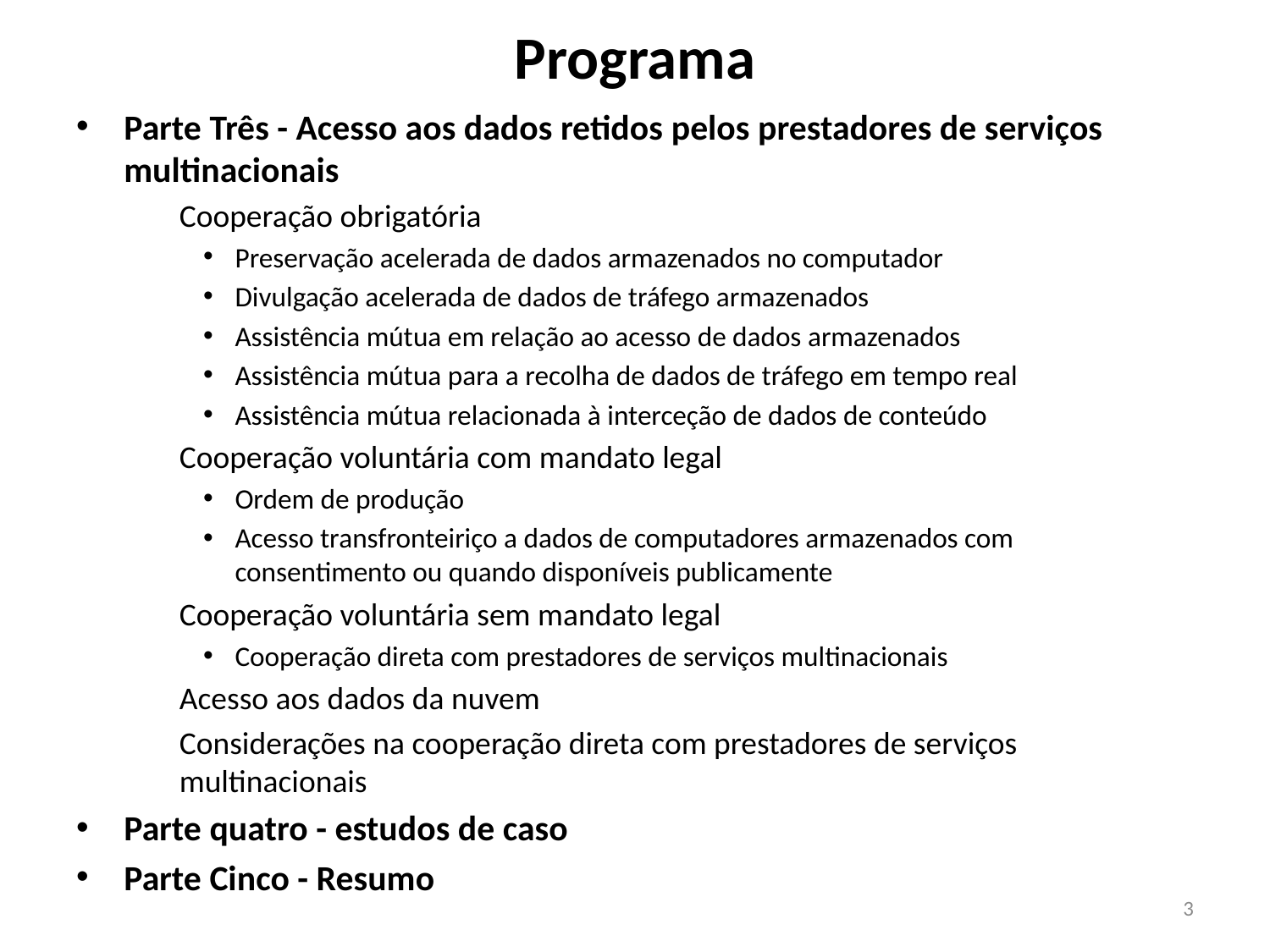

# Programa
Parte Três - Acesso aos dados retidos pelos prestadores de serviços multinacionais
Cooperação obrigatória
Preservação acelerada de dados armazenados no computador
Divulgação acelerada de dados de tráfego armazenados
Assistência mútua em relação ao acesso de dados armazenados
Assistência mútua para a recolha de dados de tráfego em tempo real
Assistência mútua relacionada à interceção de dados de conteúdo
Cooperação voluntária com mandato legal
Ordem de produção
Acesso transfronteiriço a dados de computadores armazenados com consentimento ou quando disponíveis publicamente
Cooperação voluntária sem mandato legal
Cooperação direta com prestadores de serviços multinacionais
Acesso aos dados da nuvem
Considerações na cooperação direta com prestadores de serviços multinacionais
Parte quatro - estudos de caso
Parte Cinco - Resumo
3